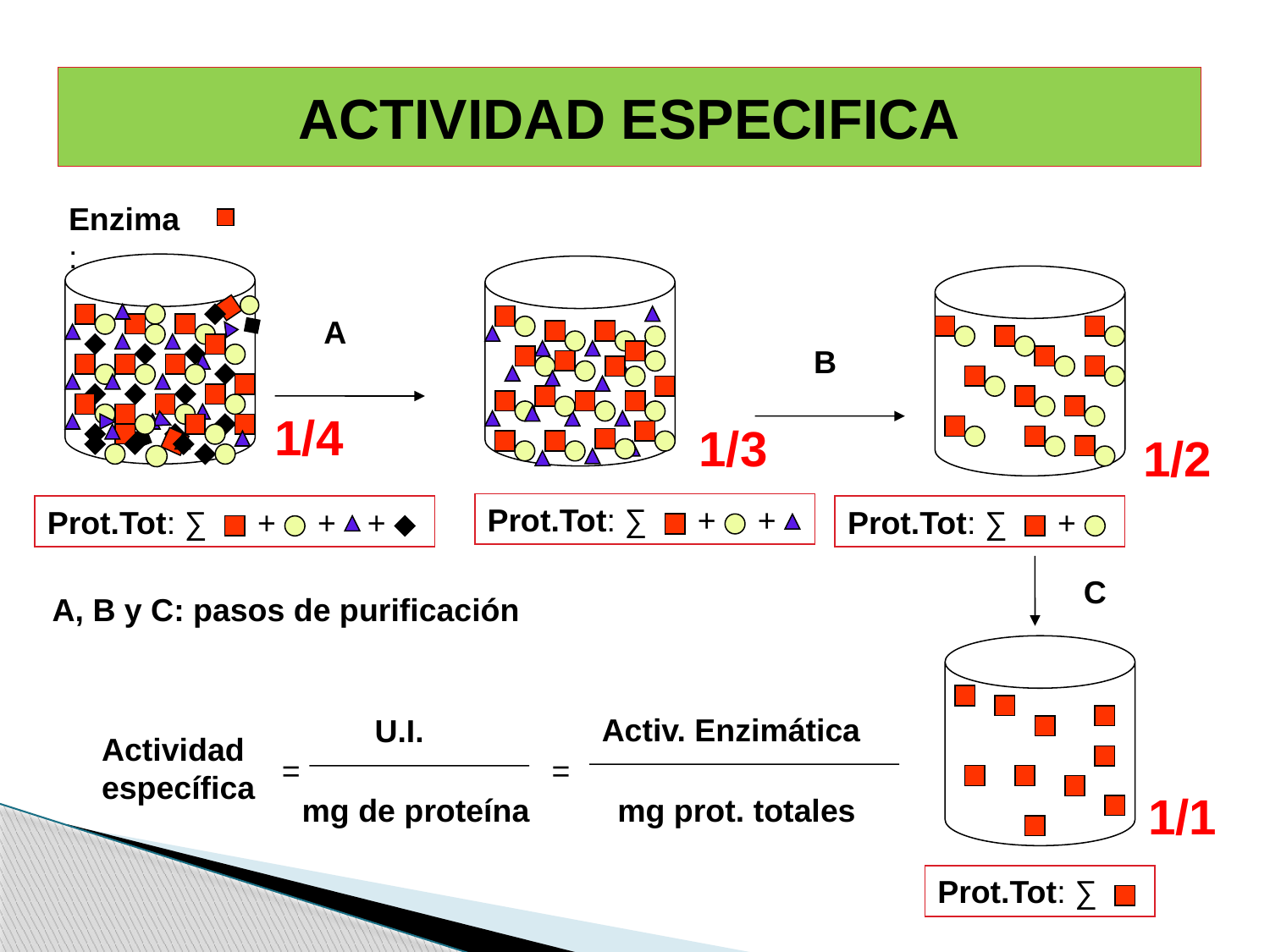

# ACTIVIDAD ESPECIFICA
Enzima:

A

B

1/4
1/3
1/2
Prot.Tot: ∑
+
+

Prot.Tot: ∑
+
+

+
Prot.Tot: ∑
+

C
A, B y C: pasos de purificación

Activ. Enzimática
U.I.
Actividad
específica
=
=

mg de proteína
mg prot. totales

1/1
Prot.Tot: ∑